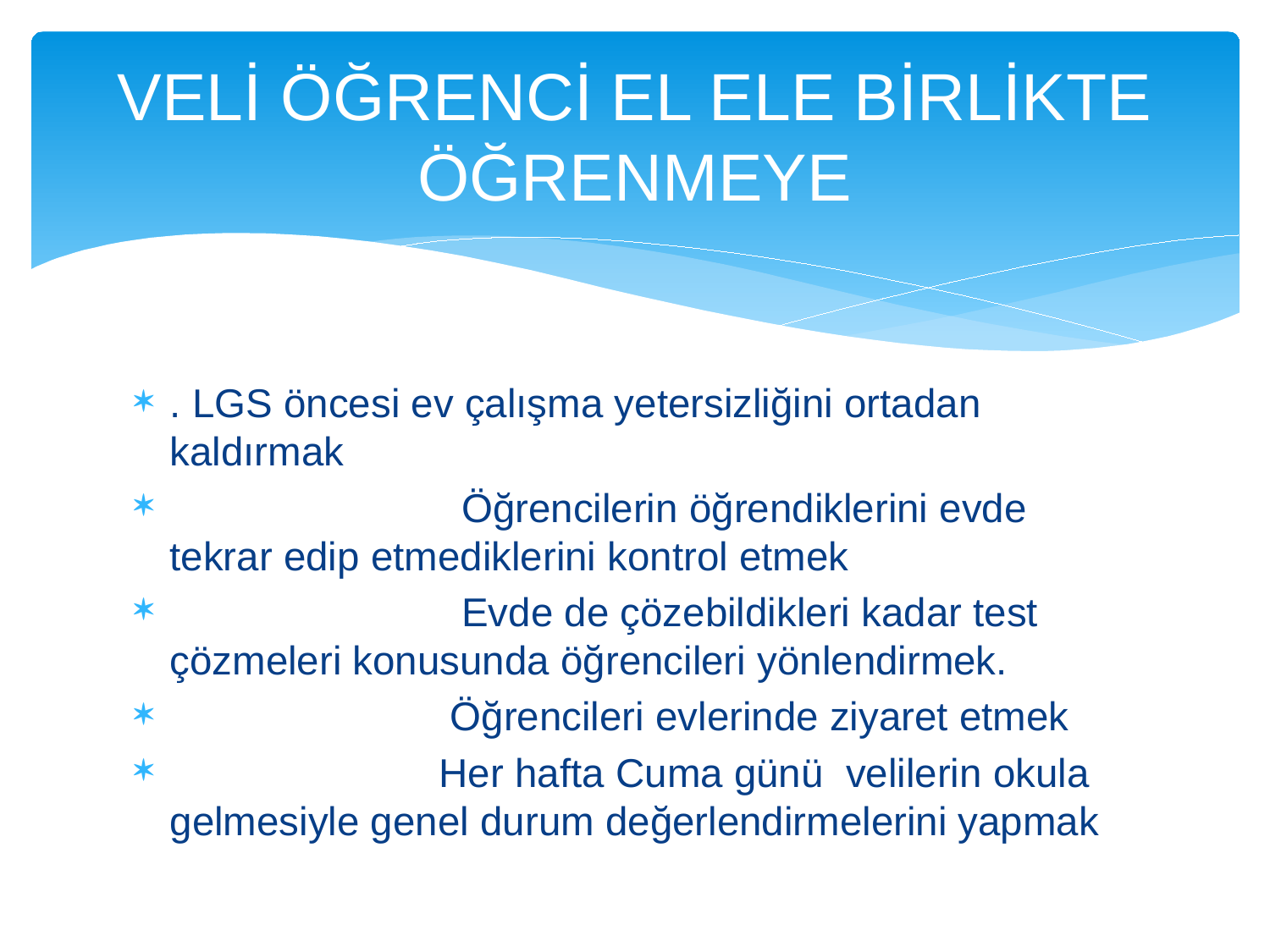

# VELİ ÖĞRENCİ EL ELE BİRLİKTE ÖĞRENMEYE
. LGS öncesi ev çalışma yetersizliğini ortadan kaldırmak
                          Öğrencilerin öğrendiklerini evde tekrar edip etmediklerini kontrol etmek
                          Evde de çözebildikleri kadar test çözmeleri konusunda öğrencileri yönlendirmek.
                         Öğrencileri evlerinde ziyaret etmek
                        Her hafta Cuma günü  velilerin okula gelmesiyle genel durum değerlendirmelerini yapmak